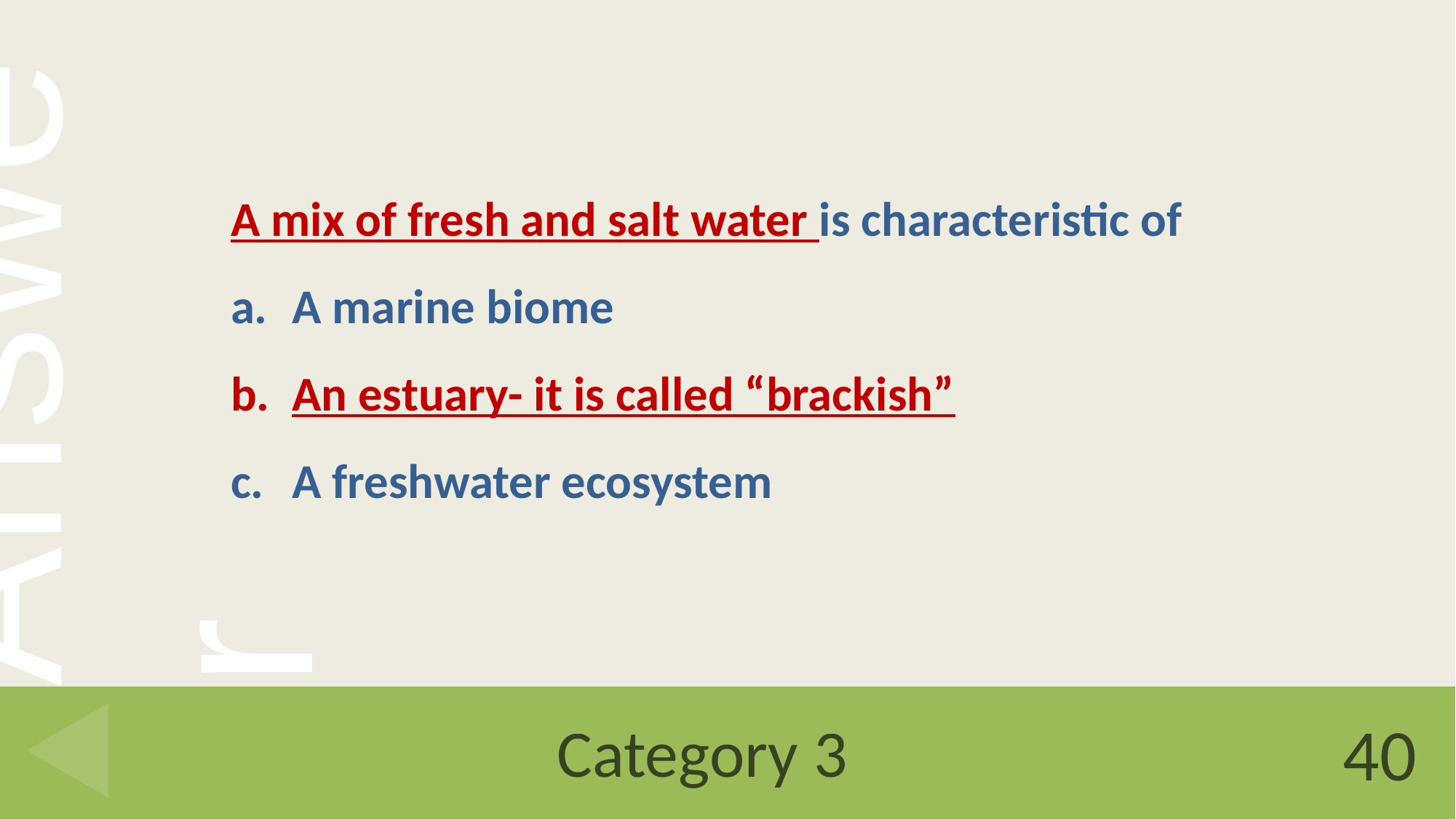

A mix of fresh and salt water is characteristic of
A marine biome
An estuary- it is called “brackish”
A freshwater ecosystem

# Category 3
40